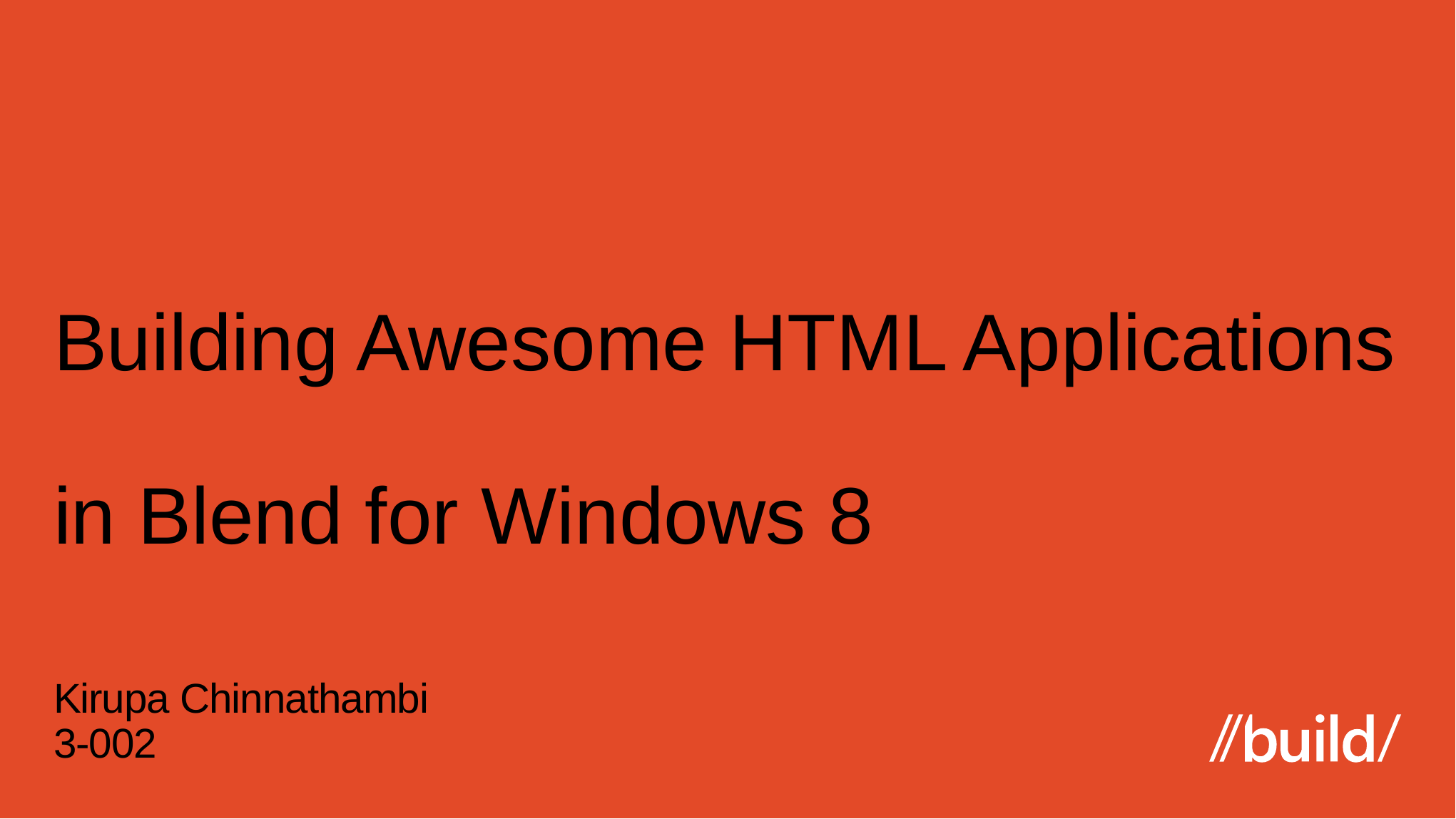

# Building Awesome HTML Applications in Blend for Windows 8
Kirupa Chinnathambi
3-002